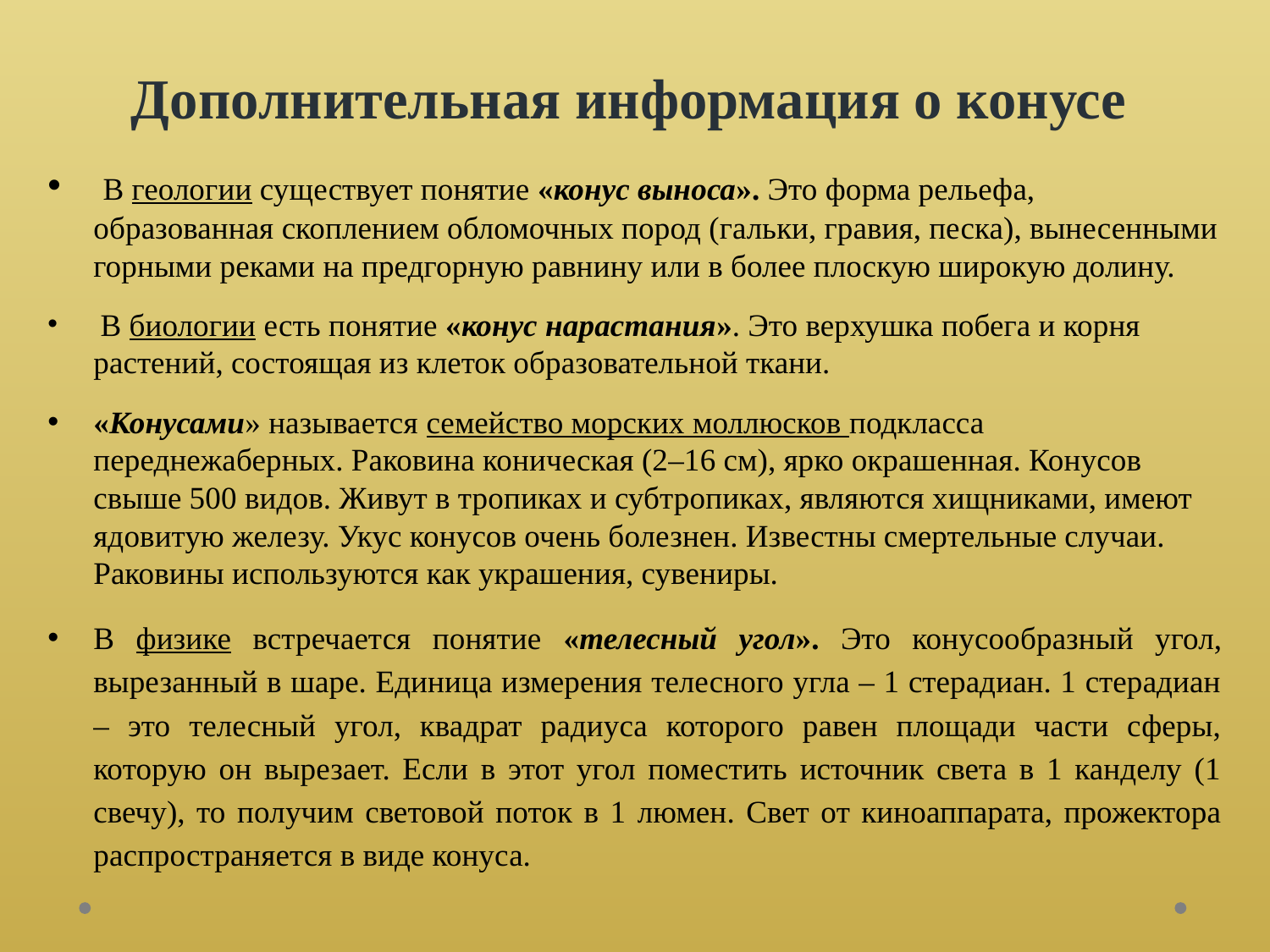

# Дополнительная информация о конусе
 В геологии существует понятие «конус выноса». Это форма рельефа, образованная скоплением обломочных пород (гальки, гравия, песка), вынесенными горными реками на предгорную равнину или в более плоскую широкую долину.
 В биологии есть понятие «конус нарастания». Это верхушка побега и корня растений, состоящая из клеток образовательной ткани.
«Конусами» называется семейство морских моллюсков подкласса переднежаберных. Раковина коническая (2–16 см), ярко окрашенная. Конусов свыше 500 видов. Живут в тропиках и субтропиках, являются хищниками, имеют ядовитую железу. Укус конусов очень болезнен. Известны смертельные случаи. Раковины используются как украшения, сувениры.
В физике встречается понятие «телесный угол». Это конусообразный угол, вырезанный в шаре. Единица измерения телесного угла – 1 стерадиан. 1 стерадиан – это телесный угол, квадрат радиуса которого равен площади части сферы, которую он вырезает. Если в этот угол поместить источник света в 1 канделу (1 свечу), то получим световой поток в 1 люмен. Свет от киноаппарата, прожектора распространяется в виде конуса.